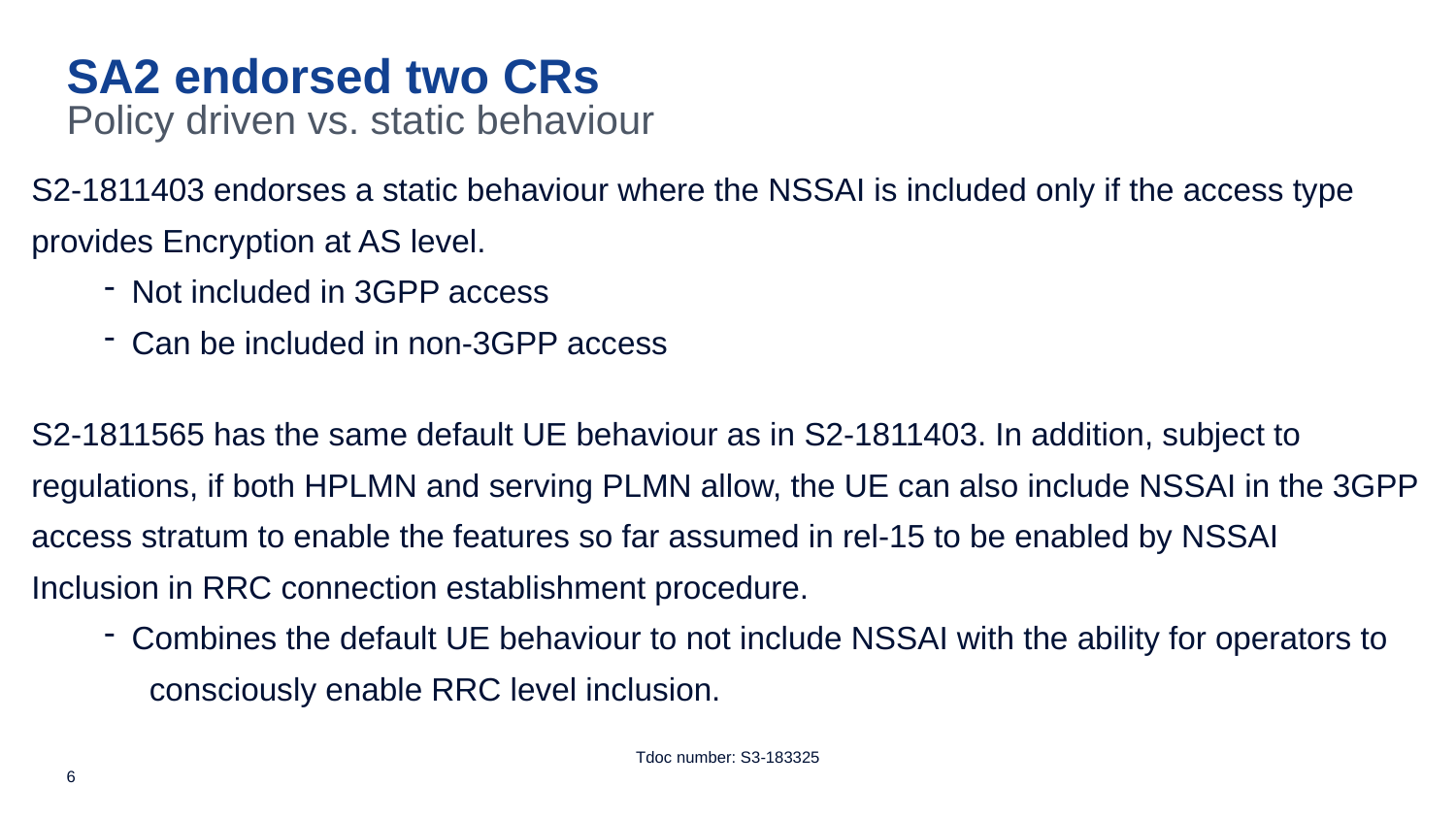

SA2 endorsed two CRs
Policy driven vs. static behaviour
S2-1811403 endorses a static behaviour where the NSSAI is included only if the access type
provides Encryption at AS level.
Not included in 3GPP access
Can be included in non-3GPP access

S2-1811565 has the same default UE behaviour as in S2-1811403. In addition, subject to
regulations, if both HPLMN and serving PLMN allow, the UE can also include NSSAI in the 3GPP
access stratum to enable the features so far assumed in rel-15 to be enabled by NSSAI
Inclusion in RRC connection establishment procedure.
Combines the default UE behaviour to not include NSSAI with the ability for operators to
     consciously enable RRC level inclusion.
Tdoc number: S3-183325